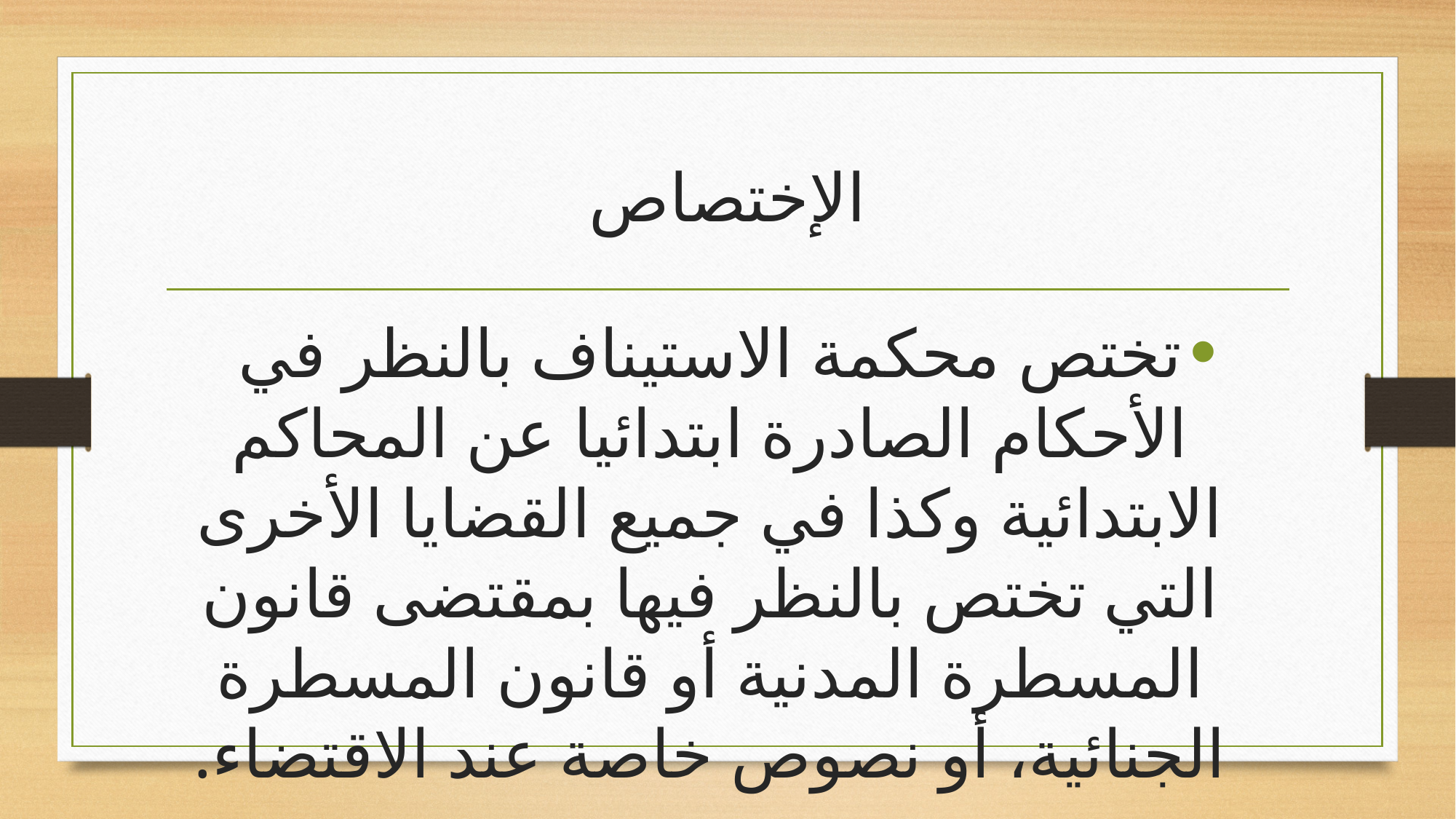

# الإختصاص
تختص محكمة الاستيناف بالنظر في الأحكام الصادرة ابتدائيا عن المحاكم الابتدائية وكذا في جميع القضايا الأخرى التي تختص بالنظر فيها بمقتضى قانون المسطرة المدنية أو قانون المسطرة الجنائية، أو نصوص خاصة عند الاقتضاء.